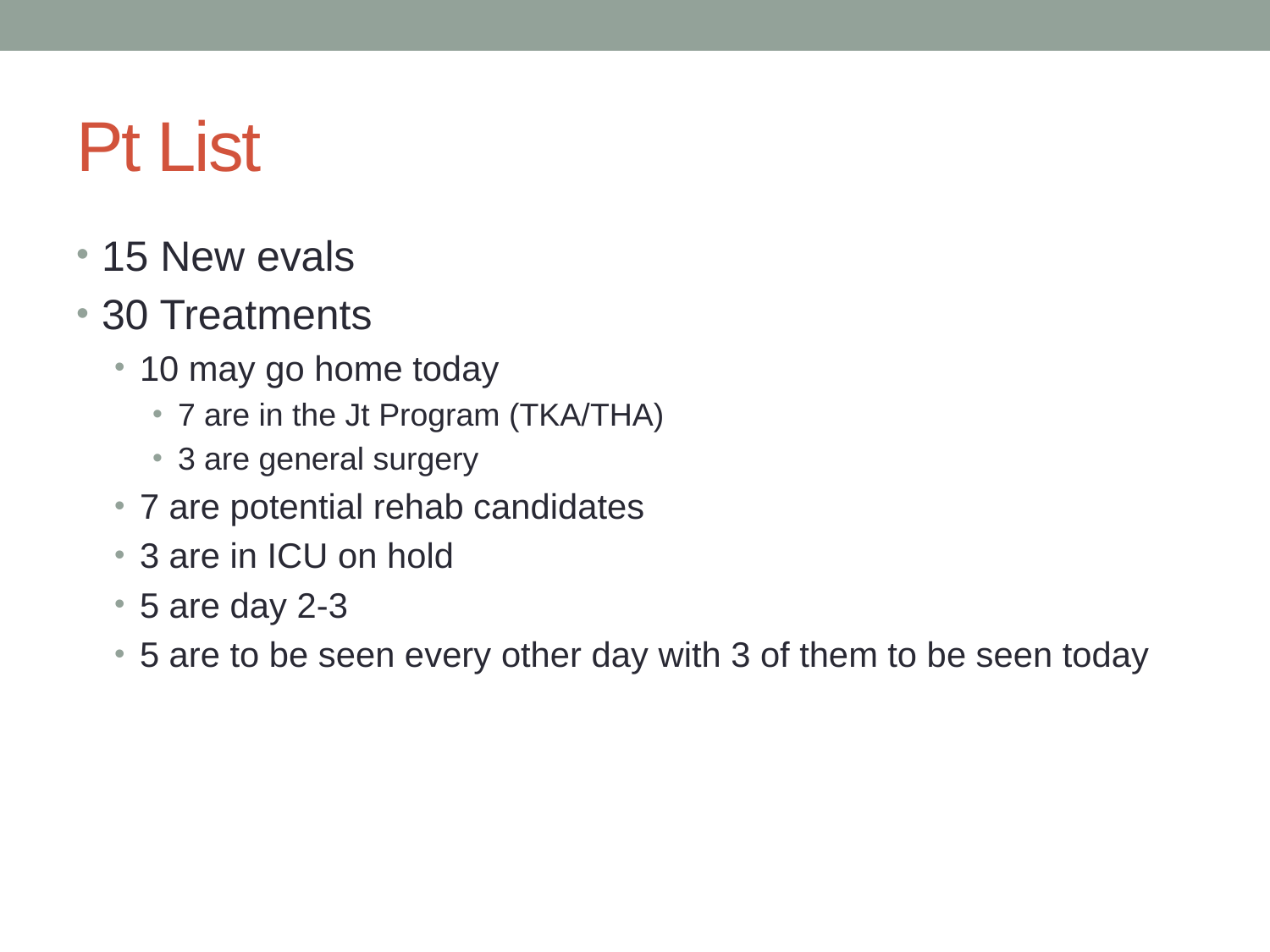

# Pt List
15 New evals
30 Treatments
10 may go home today
7 are in the Jt Program (TKA/THA)
3 are general surgery
7 are potential rehab candidates
3 are in ICU on hold
5 are day 2-3
5 are to be seen every other day with 3 of them to be seen today